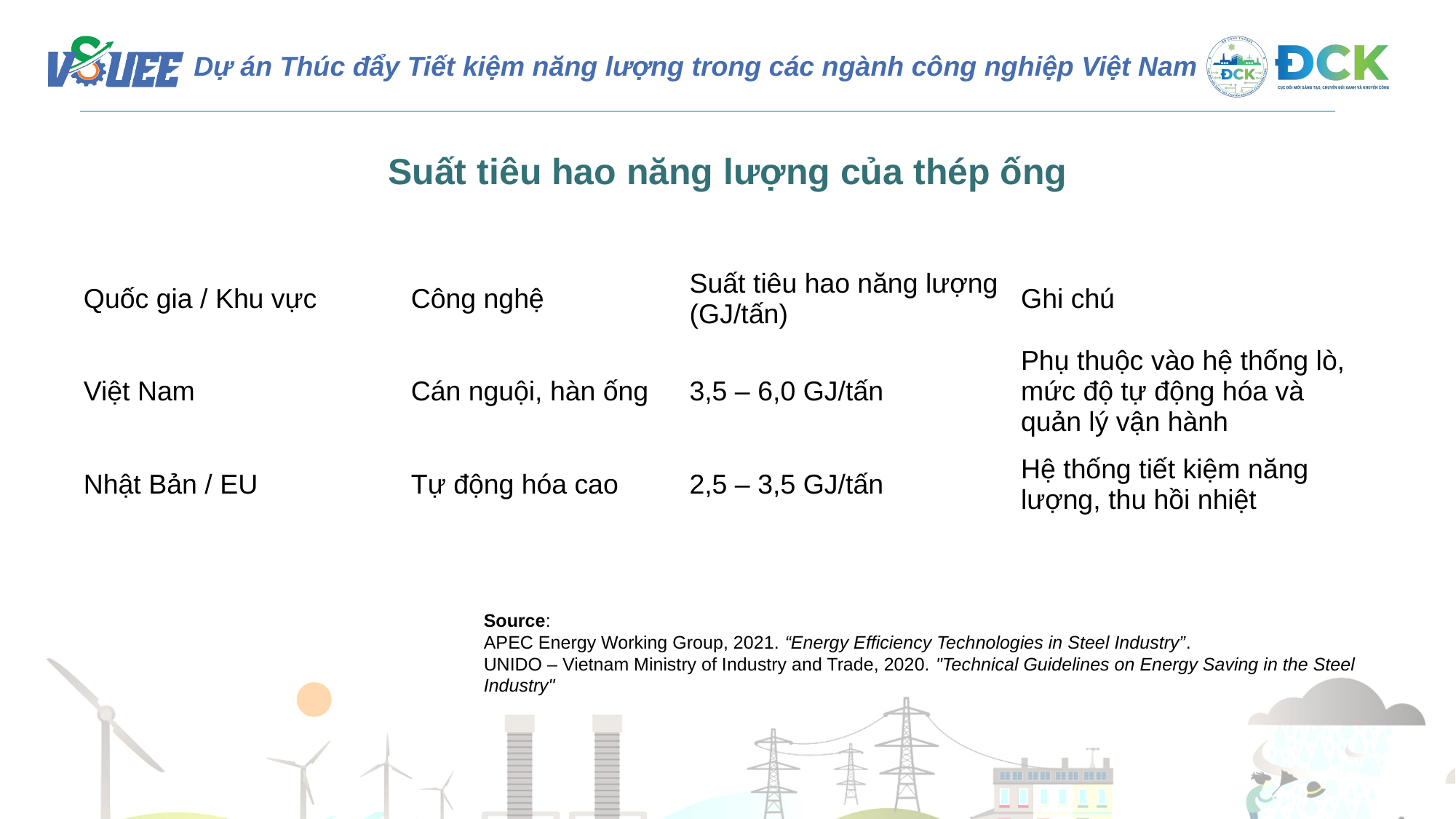

Suất tiêu hao năng lượng của thép ống
| Quốc gia / Khu vực | Công nghệ | Suất tiêu hao năng lượng (GJ/tấn) | Ghi chú |
| --- | --- | --- | --- |
| Việt Nam | Cán nguội, hàn ống | 3,5 – 6,0 GJ/tấn | Phụ thuộc vào hệ thống lò, mức độ tự động hóa và quản lý vận hành |
| Nhật Bản / EU | Tự động hóa cao | 2,5 – 3,5 GJ/tấn | Hệ thống tiết kiệm năng lượng, thu hồi nhiệt |
Source:
APEC Energy Working Group, 2021. “Energy Efficiency Technologies in Steel Industry”.
UNIDO – Vietnam Ministry of Industry and Trade, 2020. "Technical Guidelines on Energy Saving in the Steel Industry"